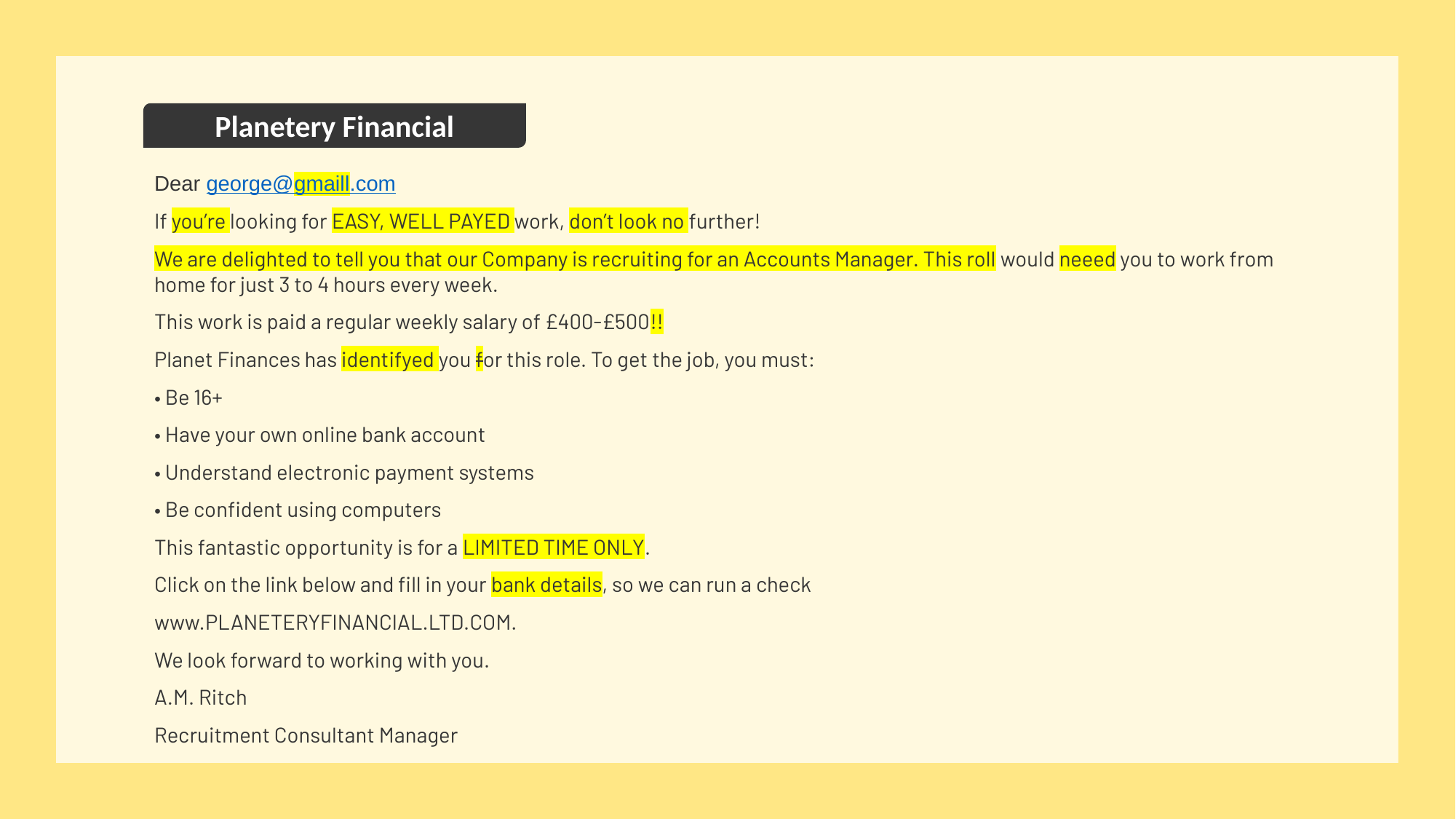

Slide 27
Planetery Financial
Dear george@gmaill.com
If you’re looking for EASY, WELL PAYED work, don’t look no further!
We are delighted to tell you that our Company is recruiting for an Accounts Manager. This roll would neeed you to work from home for just 3 to 4 hours every week.
This work is paid a regular weekly salary of £400-£500!!
Planet Finances has identifyed you for this role. To get the job, you must:
• Be 16+
• Have your own online bank account
• Understand electronic payment systems
• Be confident using computers
This fantastic opportunity is for a LIMITED TIME ONLY.
Click on the link below and fill in your bank details, so we can run a check
www.PLANETERYFINANCIAL.LTD.COM.
We look forward to working with you.
A.M. Ritch
Recruitment Consultant Manager